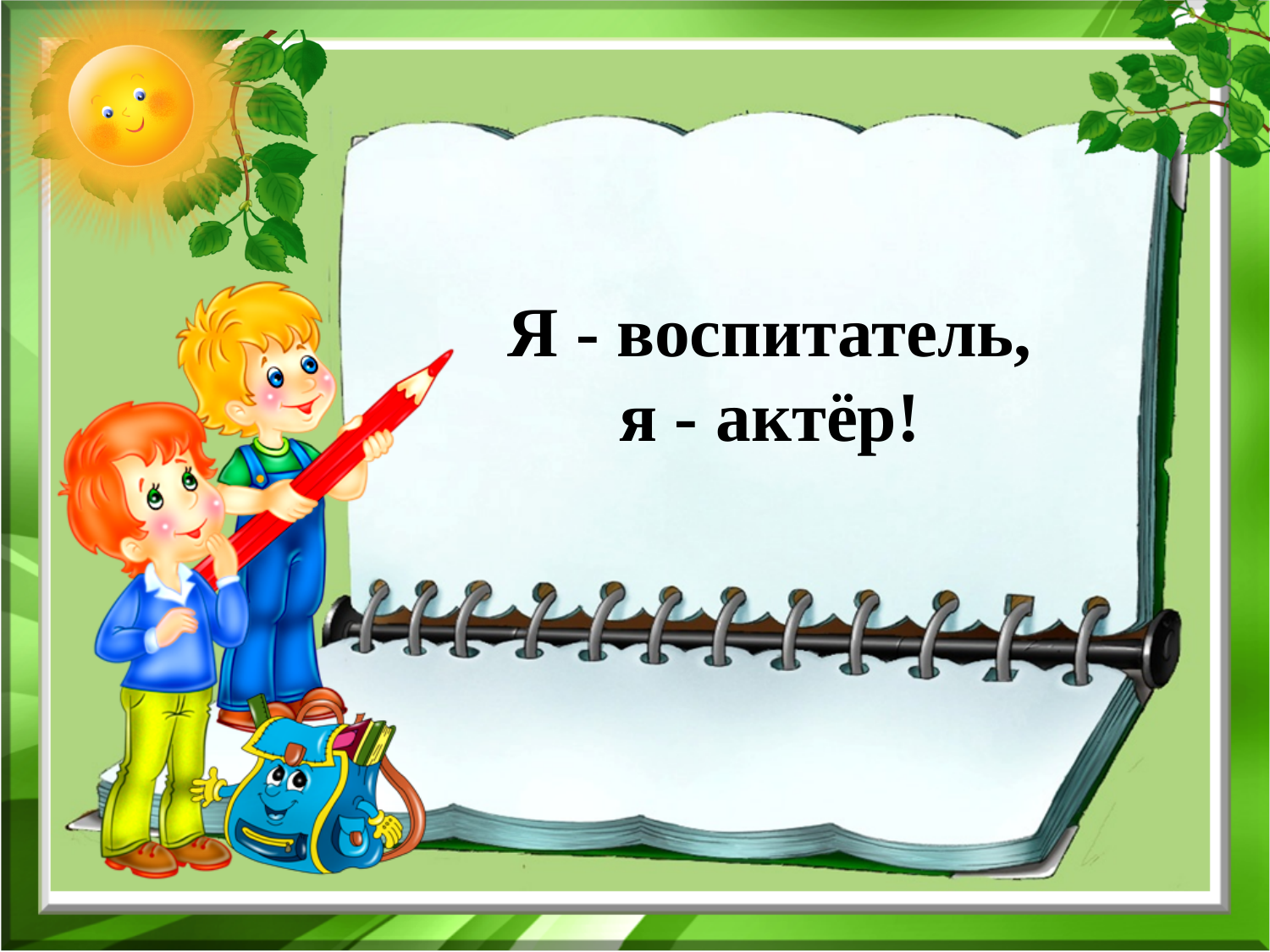

# Я - воспитатель, я - актёр!